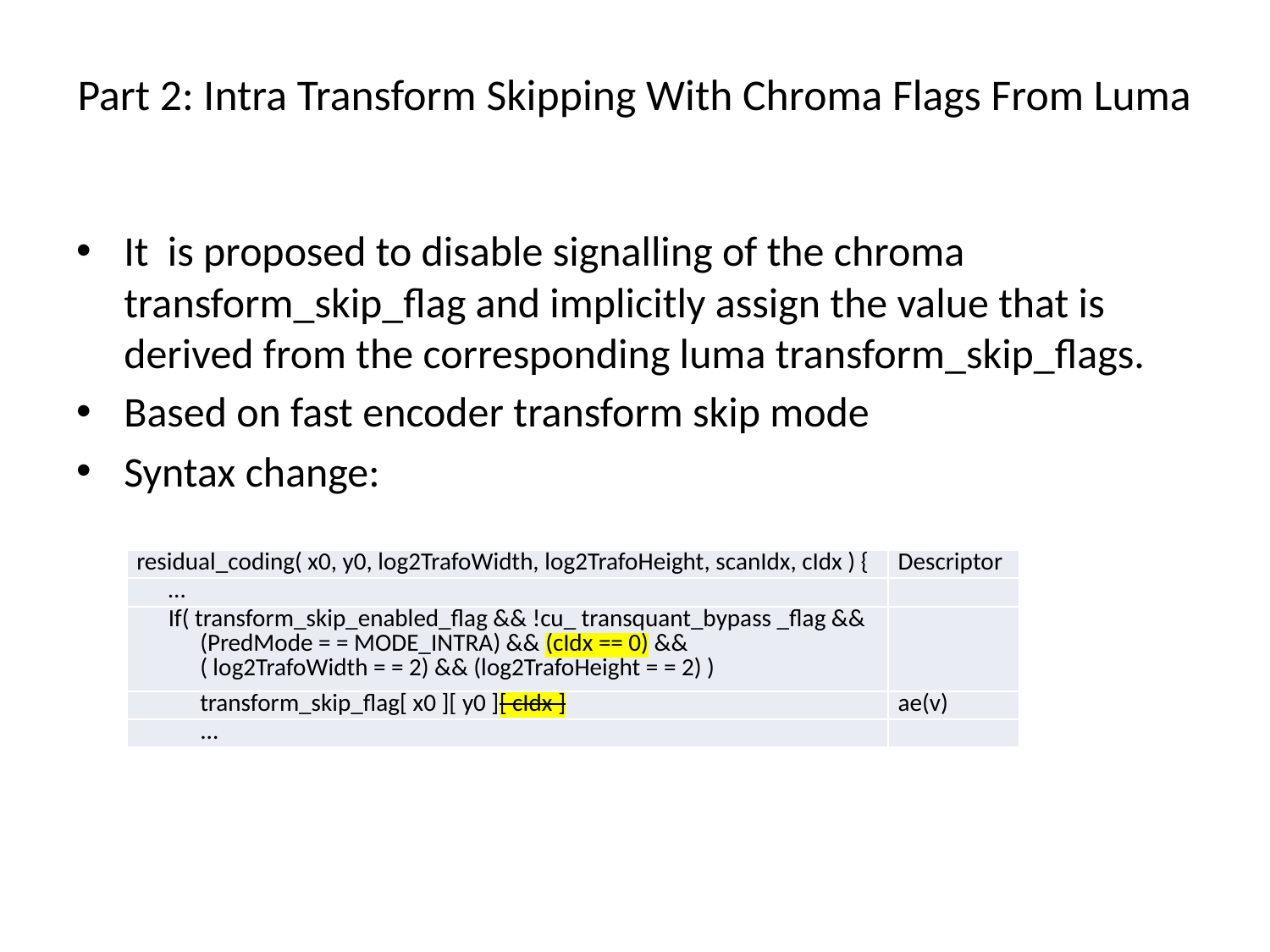

# Part 2: Intra Transform Skipping With Chroma Flags From Luma

It  is proposed to disable signalling of the chroma transform_skip_flag and implicitly assign the value that is derived from the corresponding luma transform_skip_flags.
Based on fast encoder transform skip mode
Syntax change:
| residual\_coding( x0, y0, log2TrafoWidth, log2TrafoHeight, scanIdx, cIdx ) { | Descriptor |
| --- | --- |
| … |  |
| If( transform\_skip\_enabled\_flag && !cu\_ transquant\_bypass \_flag && (PredMode = = MODE\_INTRA) && (cIdx == 0) && ( log2TrafoWidth = = 2) && (log2TrafoHeight = = 2) ) |  |
| transform\_skip\_flag[ x0 ][ y0 ][ cIdx ] | ae(v) |
| ... |  |